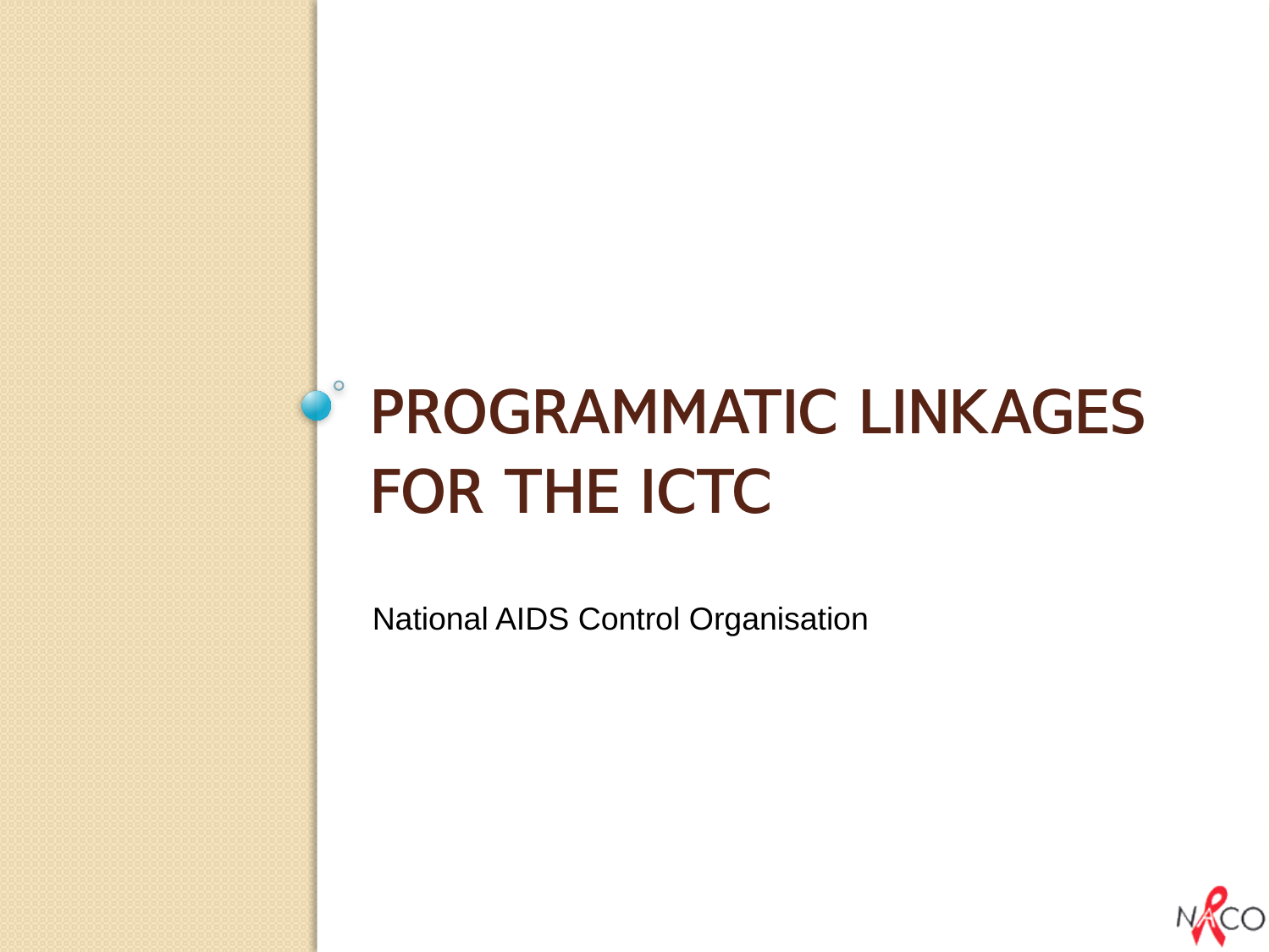

# Programmatic Linkages for the ICTC
National AIDS Control Organisation